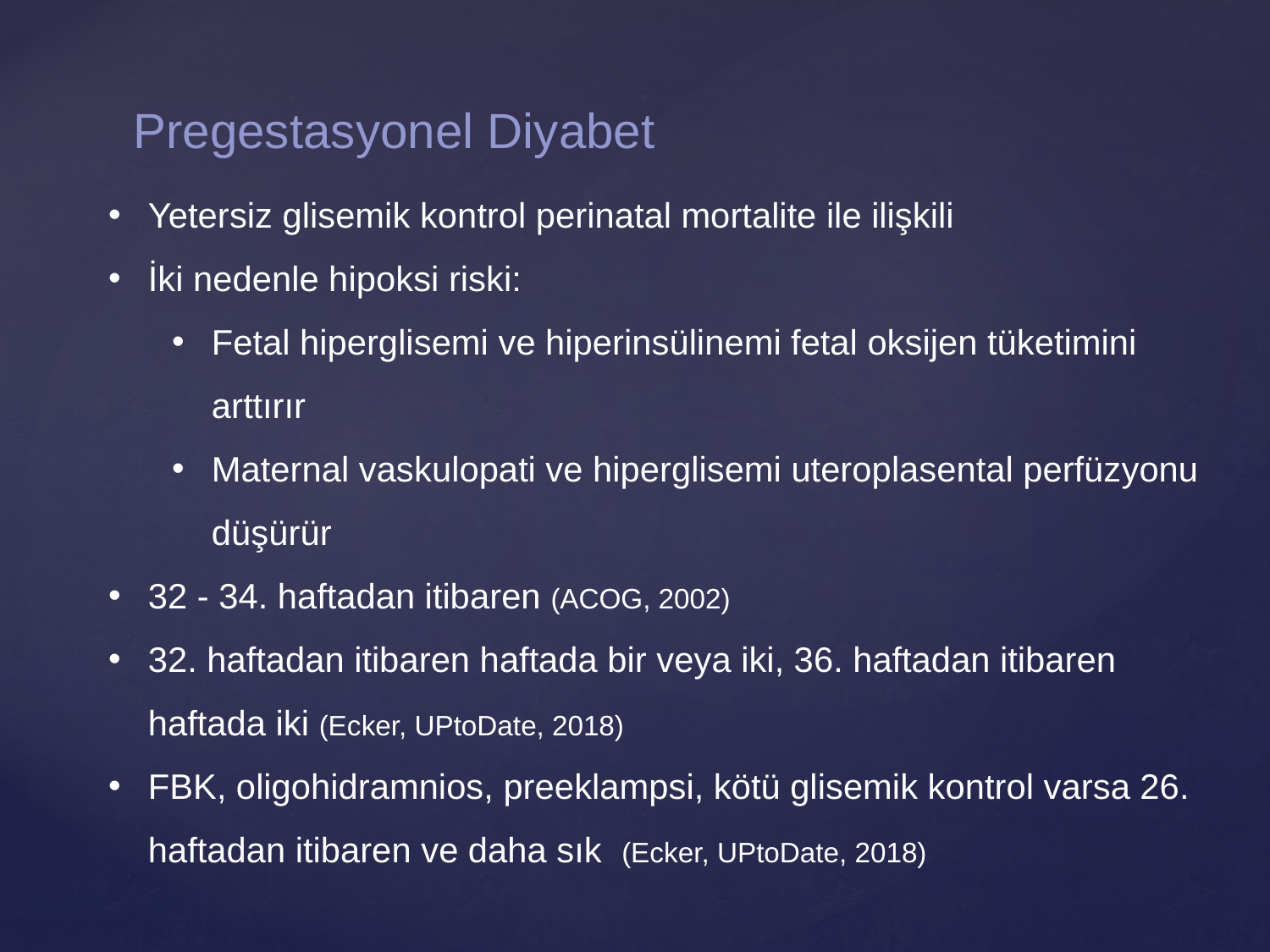

Pregestasyonel Diyabet
Yetersiz glisemik kontrol perinatal mortalite ile ilişkili
İki nedenle hipoksi riski:
Fetal hiperglisemi ve hiperinsülinemi fetal oksijen tüketimini arttırır
Maternal vaskulopati ve hiperglisemi uteroplasental perfüzyonu düşürür
32 - 34. haftadan itibaren (ACOG, 2002)
32. haftadan itibaren haftada bir veya iki, 36. haftadan itibaren haftada iki (Ecker, UPtoDate, 2018)
FBK, oligohidramnios, preeklampsi, kötü glisemik kontrol varsa 26. haftadan itibaren ve daha sık  (Ecker, UPtoDate, 2018)